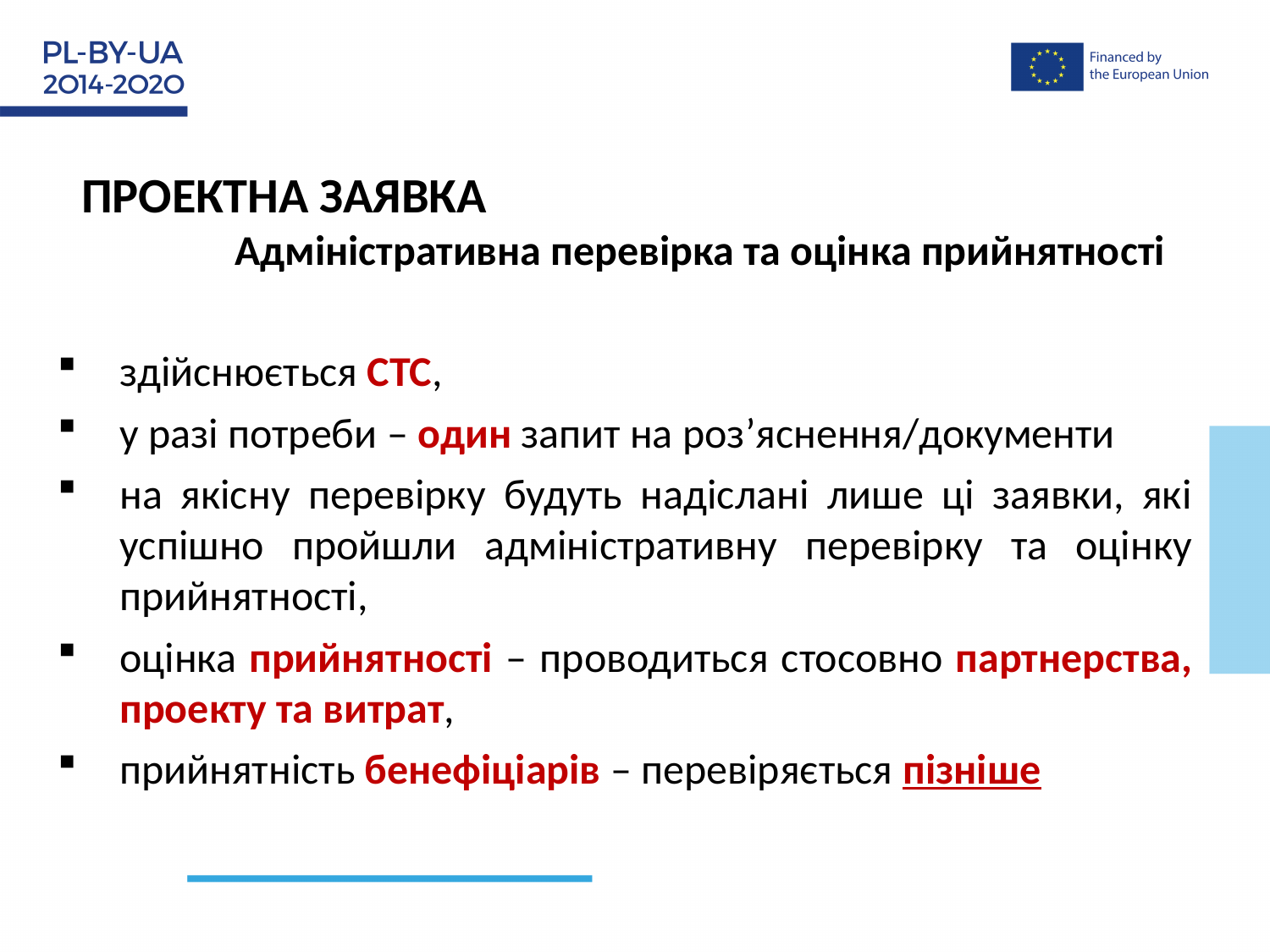

ПРОЕКТНА ЗАЯВКА
Адміністративна перевірка та оцінка прийнятності

здійснюється СТС,
у разі потреби – один запит на роз’яснення/документи
на якісну перевірку будуть надіслані лише ці заявки, які успішно пройшли адміністративну перевірку та оцінку прийнятності,
оцінка прийнятності – проводиться стосовно партнерства, проекту та витрат,
прийнятність бенефіціарів – перевіряється пізніше